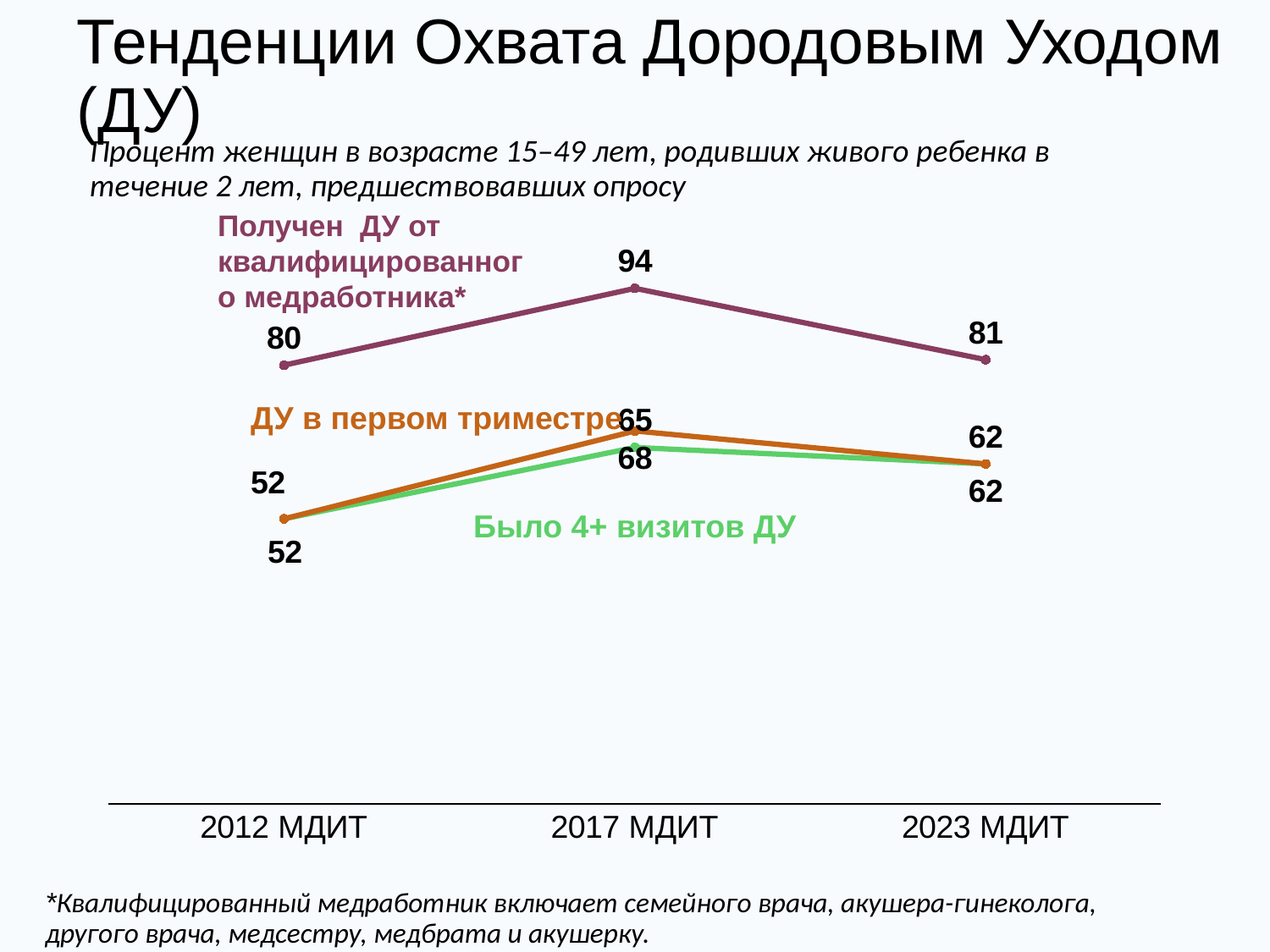

# Тенденции Охвата Дородовым Уходом (ДУ)
Процент женщин в возрасте 15–49 лет, родивших живого ребенка в течение 2 лет, предшествовавших опросу
Получен  ДУ от квалифицированного медработника*

### Chart

| Category | Any ANC from a skilled provider | Had 4+ ANC visits | Had ANC in first trimester |
|---|---|---|---|
| 2012 МДИТ | 80.0 | 52.0 | 52.0 |
| 2017 МДИТ | 94.0 | 65.0 | 68.0 |
| 2023 МДИТ | 81.0 | 62.0 | 62.0 |
 ДУ в первом триместре
Было 4+ визитов ДУ
*Квалифицированный медработник включает семейного врача, акушера-гинеколога, другого врача, медсестру, медбрата и акушерку.